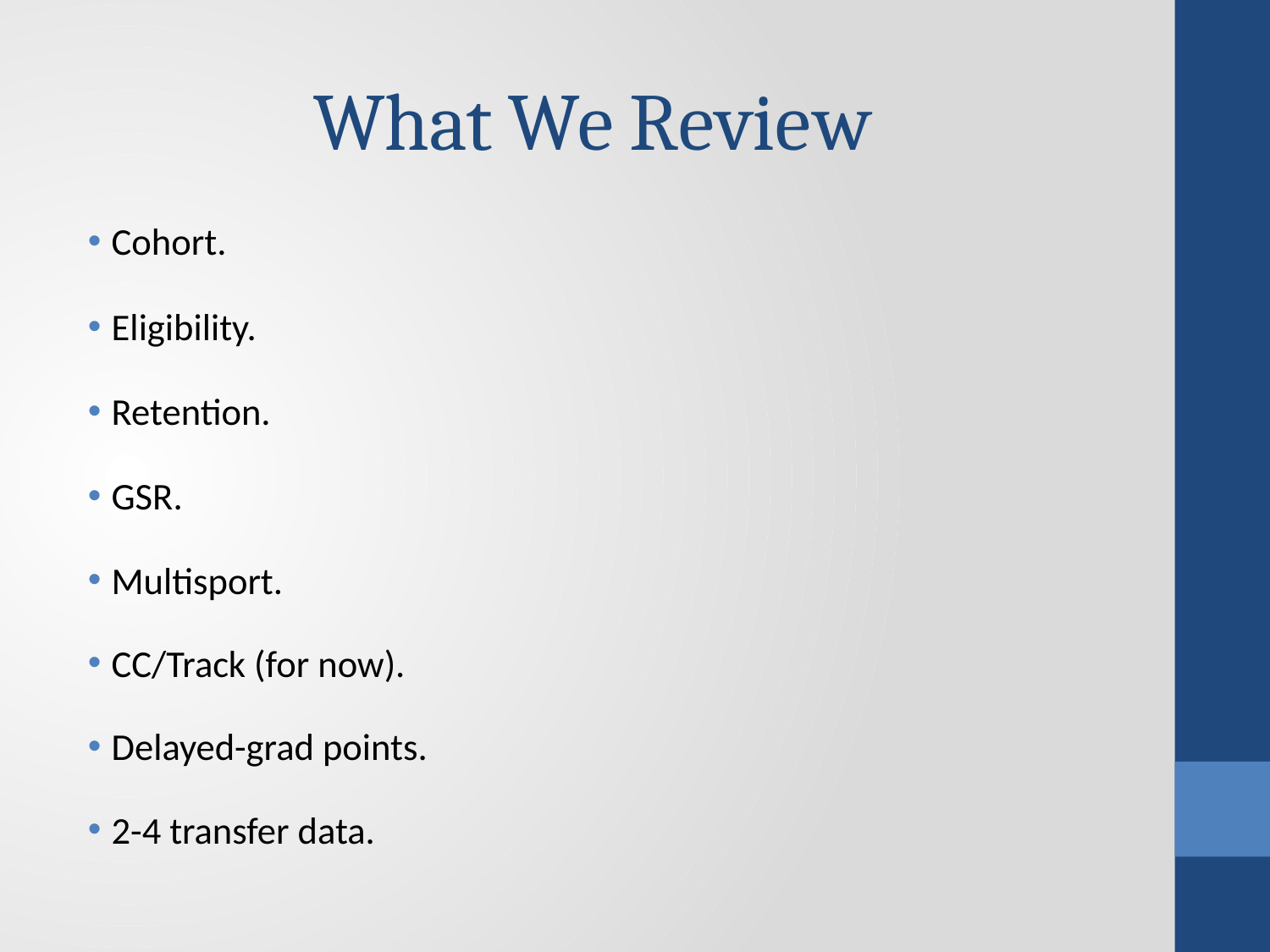

# What We Review

Cohort.

Eligibility.

Retention.

GSR.

Multisport.

CC/Track (for now).

Delayed-grad points.

2-4 transfer data.